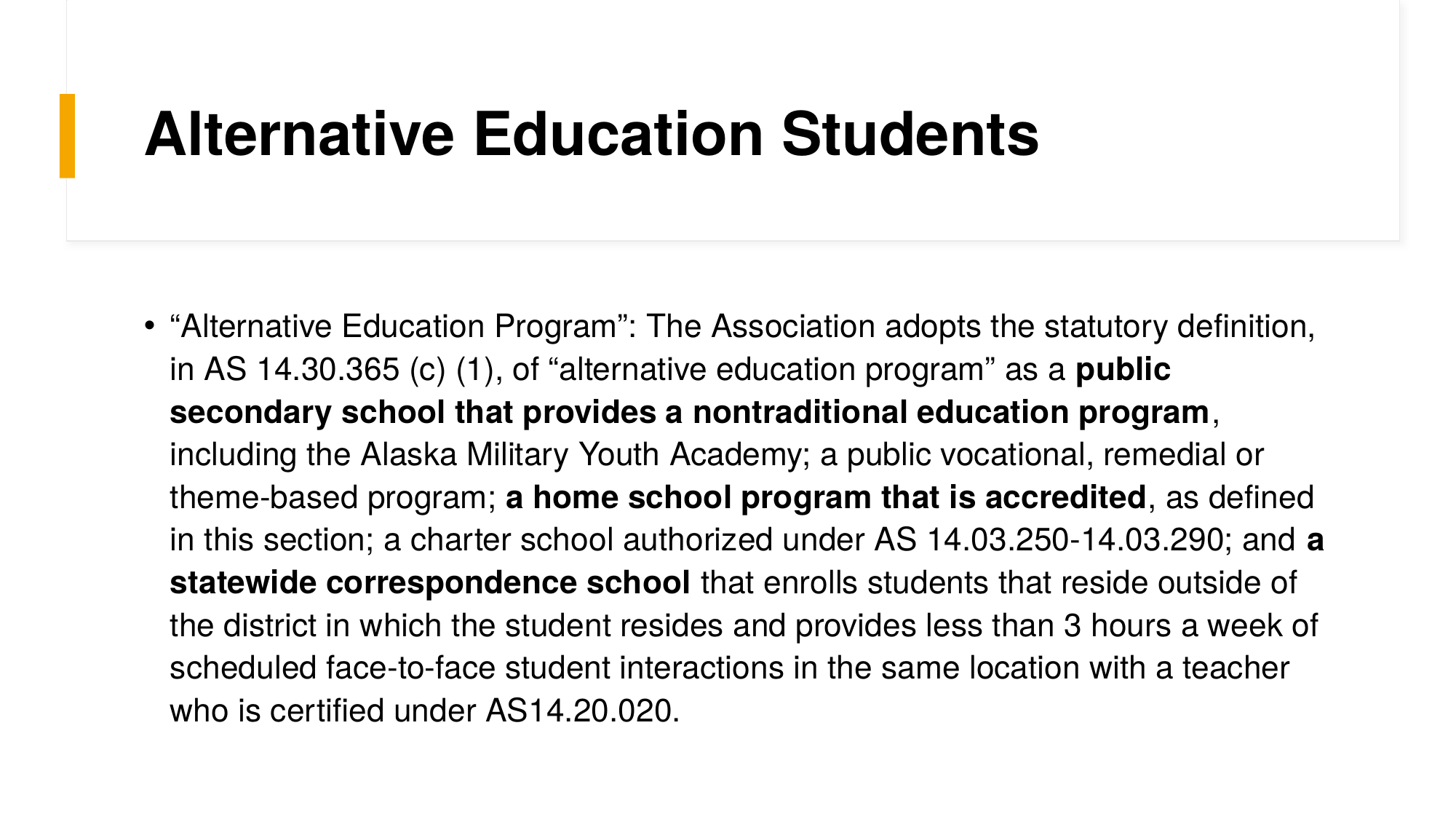

# Alternative Education Students
“Alternative Education Program”: The Association adopts the statutory definition, in AS 14.30.365 (c) (1), of “alternative education program” as a public secondary school that provides a nontraditional education program, including the Alaska Military Youth Academy; a public vocational, remedial or theme-based program; a home school program that is accredited, as defined in this section; a charter school authorized under AS 14.03.250-14.03.290; and a statewide correspondence school that enrolls students that reside outside of the district in which the student resides and provides less than 3 hours a week of scheduled face-to-face student interactions in the same location with a teacher who is certified under AS14.20.020.